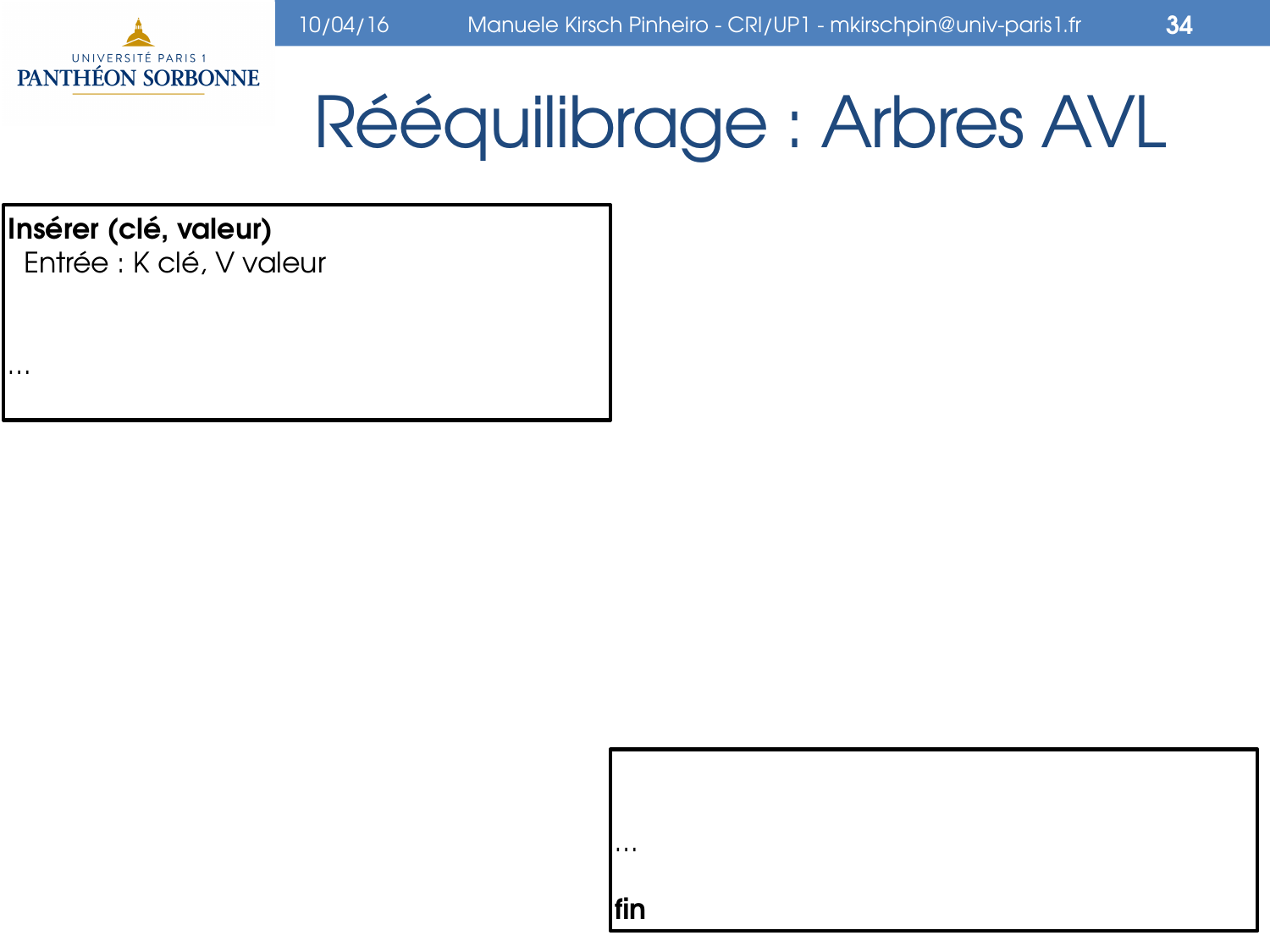

10/04/16
Manuele Kirsch Pinheiro - CRI/UP1 - mkirschpin@univ-paris1.fr
34
# Rééquilibrage : Arbres AVL
Insérer (clé, valeur)
  Entrée : K clé, V valeur

…

…

fin